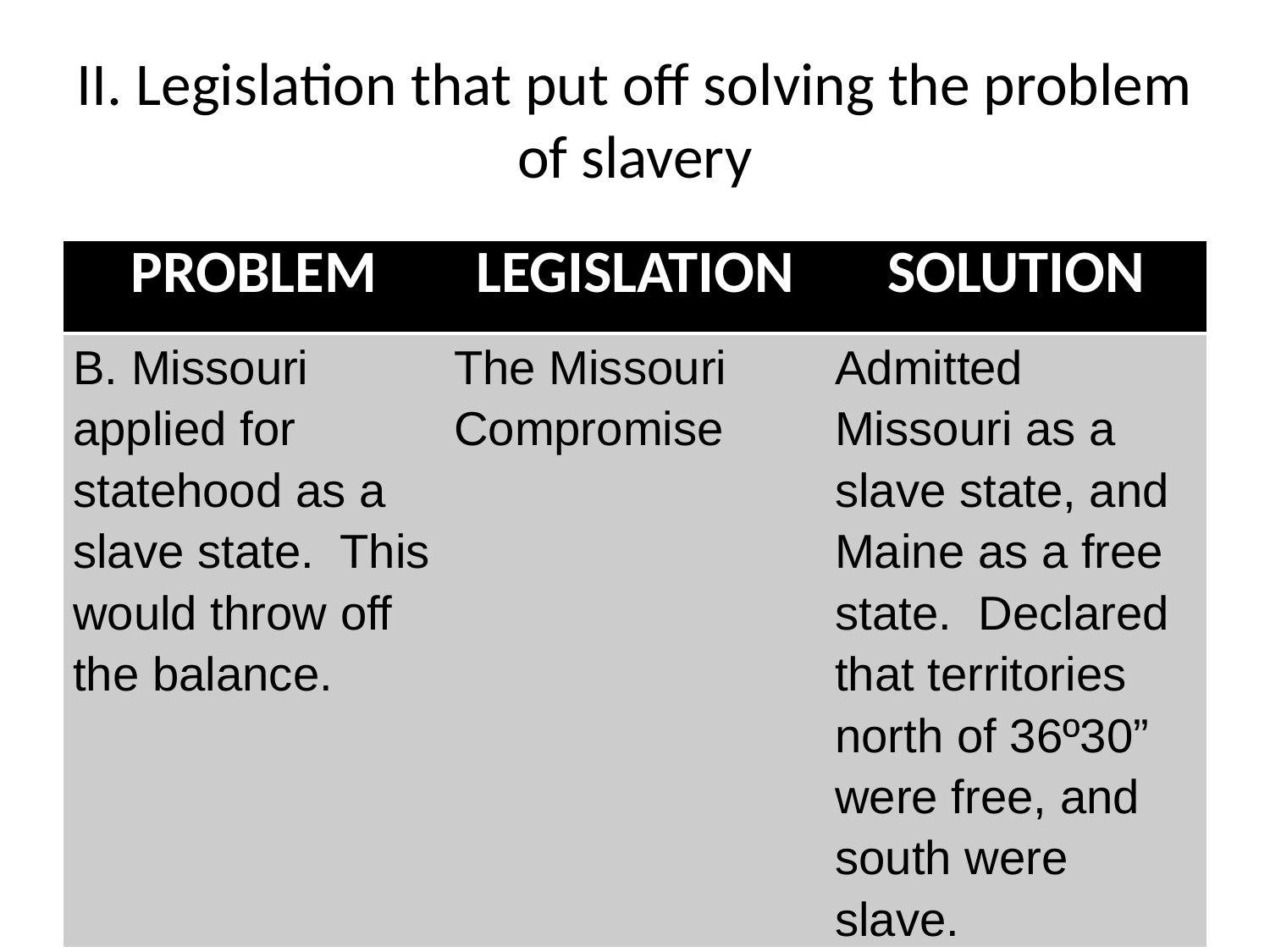

# II. Legislation that put off solving the problem of slavery
| Problem | Legislation | Solution |
| --- | --- | --- |
| B. Missouri applied for statehood as a slave state. This would throw off the balance. | The Missouri Compromise | Admitted Missouri as a slave state, and Maine as a free state. Declared that territories north of 36º30” were free, and south were slave. |